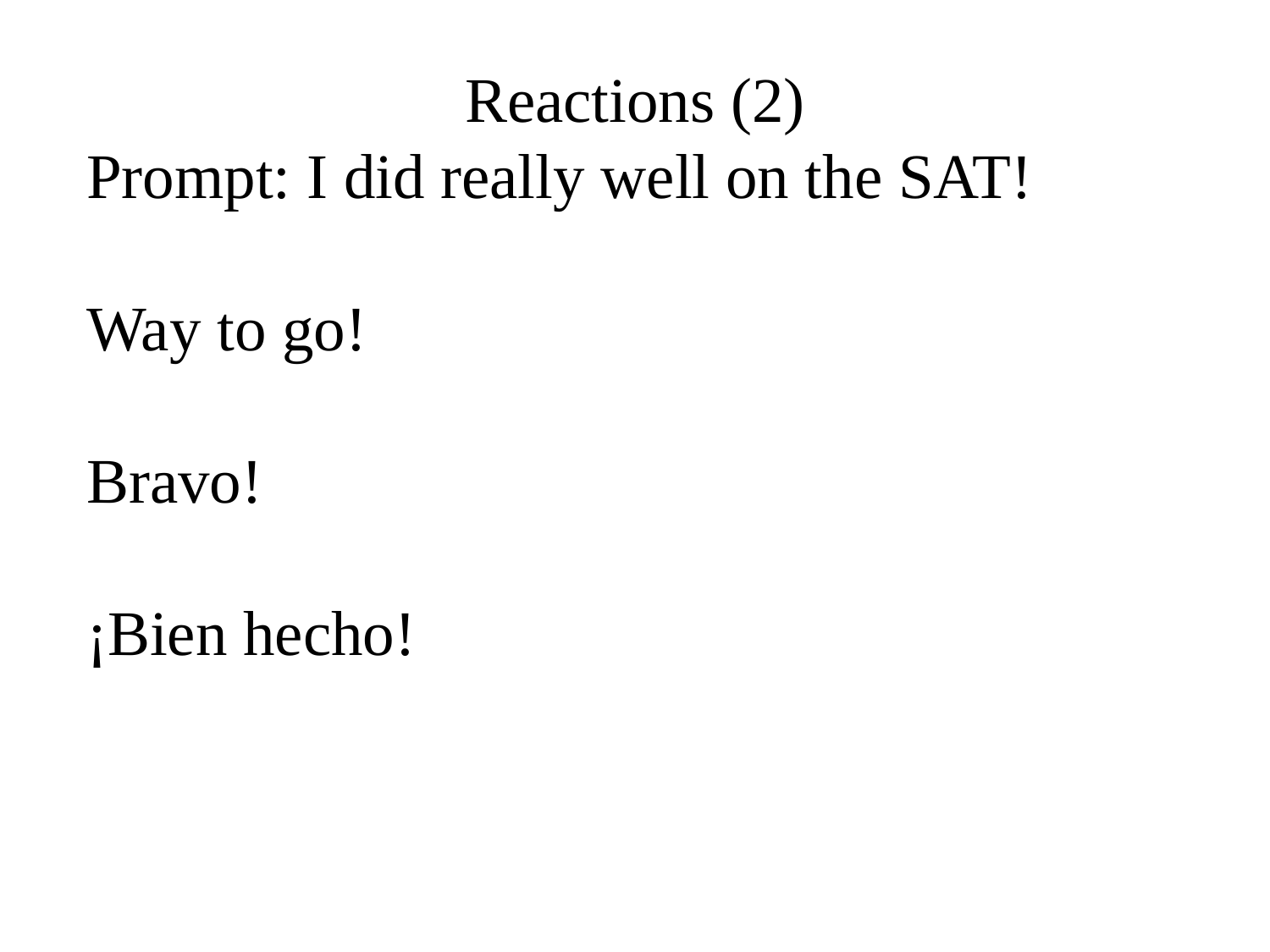

Reactions (2)
Prompt: I did really well on the SAT!

Way to go!

Bravo!

¡Bien hecho!